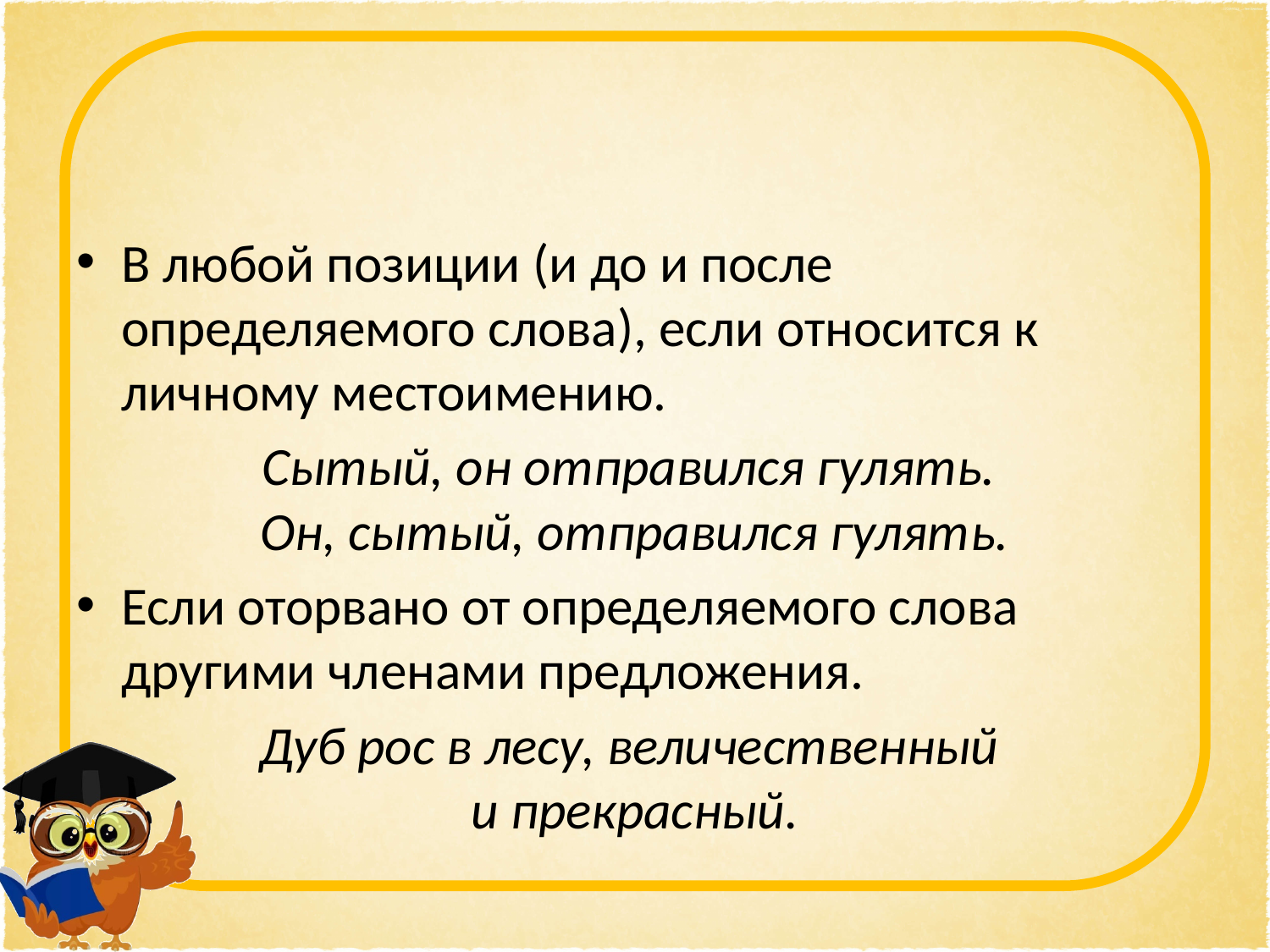

#
В любой позиции (и до и после определяемого слова), если относится к личному местоимению.
Сытый, он отправился гулять.
Он, сытый, отправился гулять.
Если оторвано от определяемого слова другими членами предложения.
Дуб рос в лесу, величественный
и прекрасный.